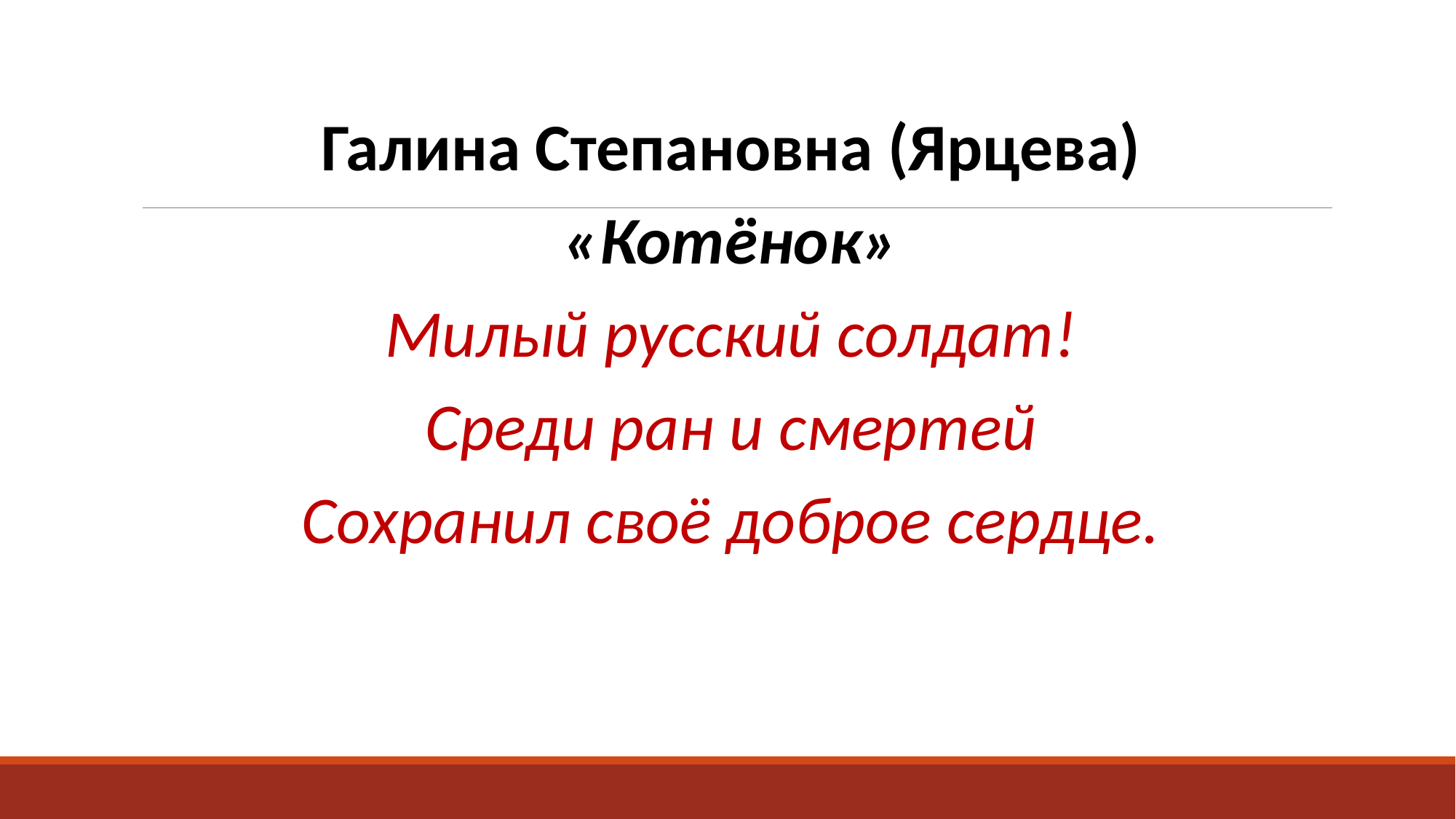

#
Галина Степановна (Ярцева)
«Котёнок»
Милый русский солдат!
Среди ран и смертей
Сохранил своё доброе сердце.